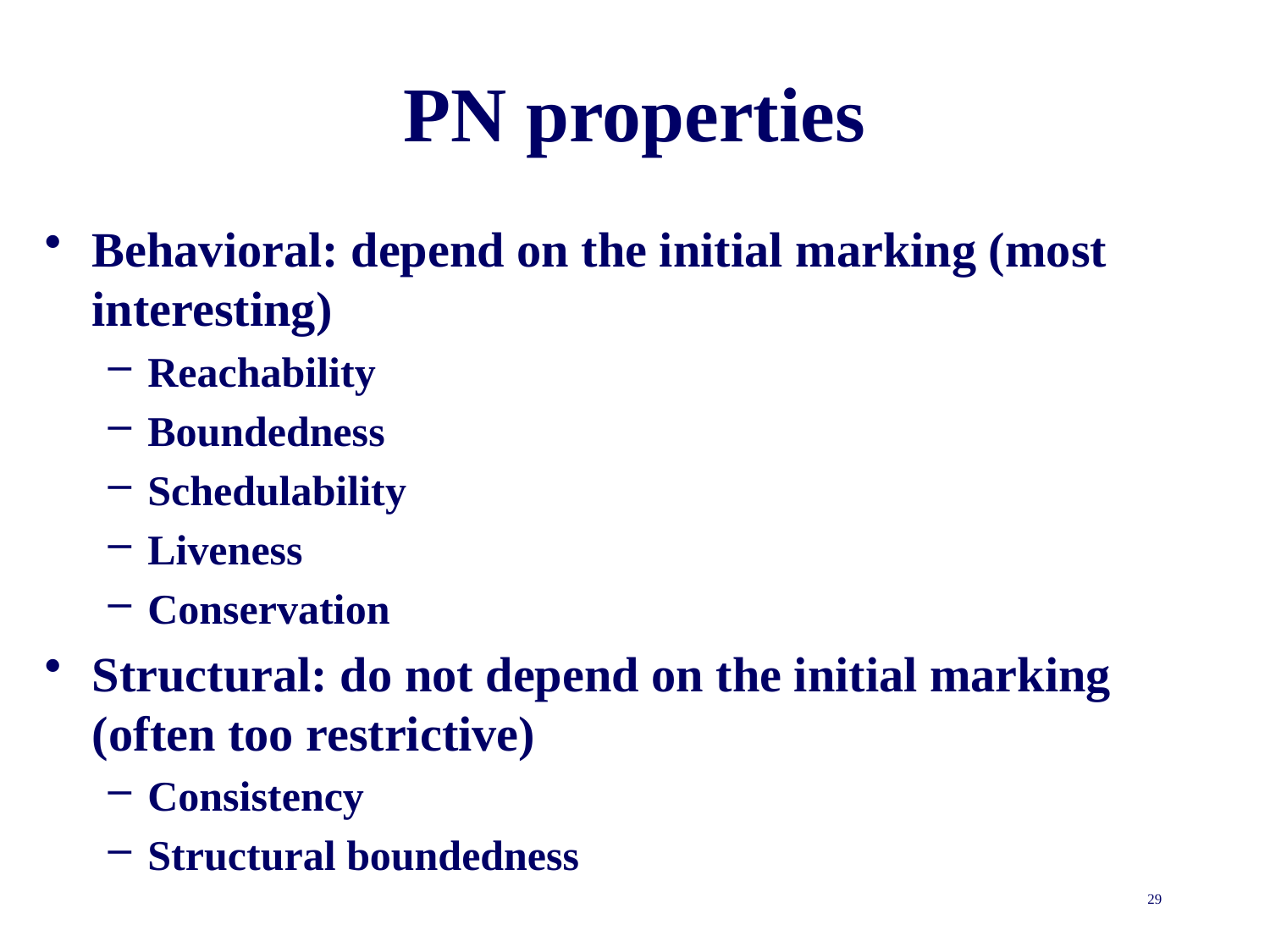

# PN properties
Behavioral: depend on the initial marking (most interesting)
Reachability
Boundedness
Schedulability
Liveness
Conservation
Structural: do not depend on the initial marking   (often too restrictive)
Consistency
Structural boundedness
29